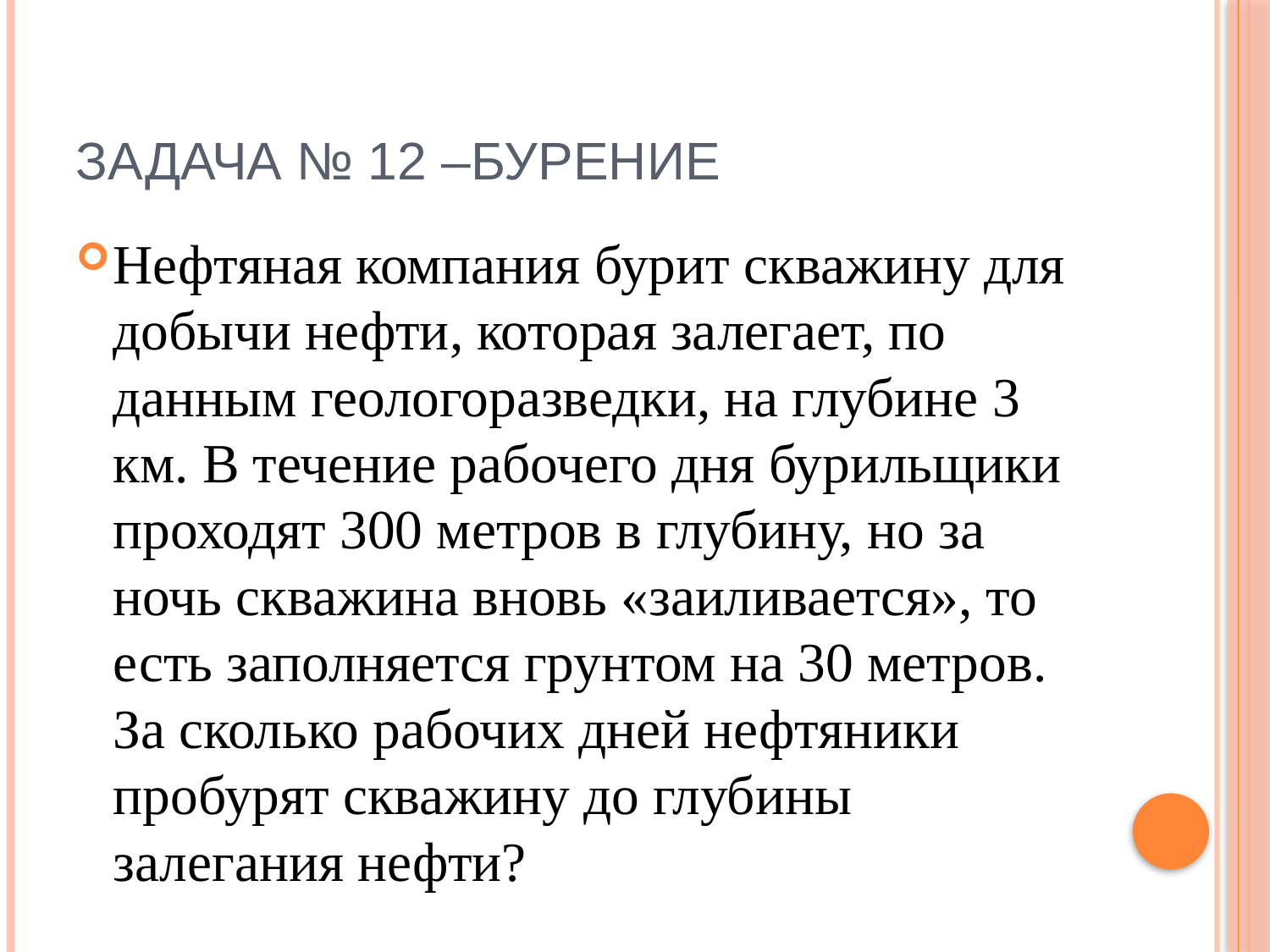

# Задача № 12 –Бурение
Нефтяная компания бурит скважину для добычи нефти, которая залегает, по данным геологоразведки, на глубине 3 км. В течение рабочего дня бурильщики проходят 300 метров в глубину, но за ночь скважина вновь «заиливается», то есть заполняется грунтом на 30 метров. За сколько рабочих дней нефтяники пробурят скважину до глубины залегания нефти?